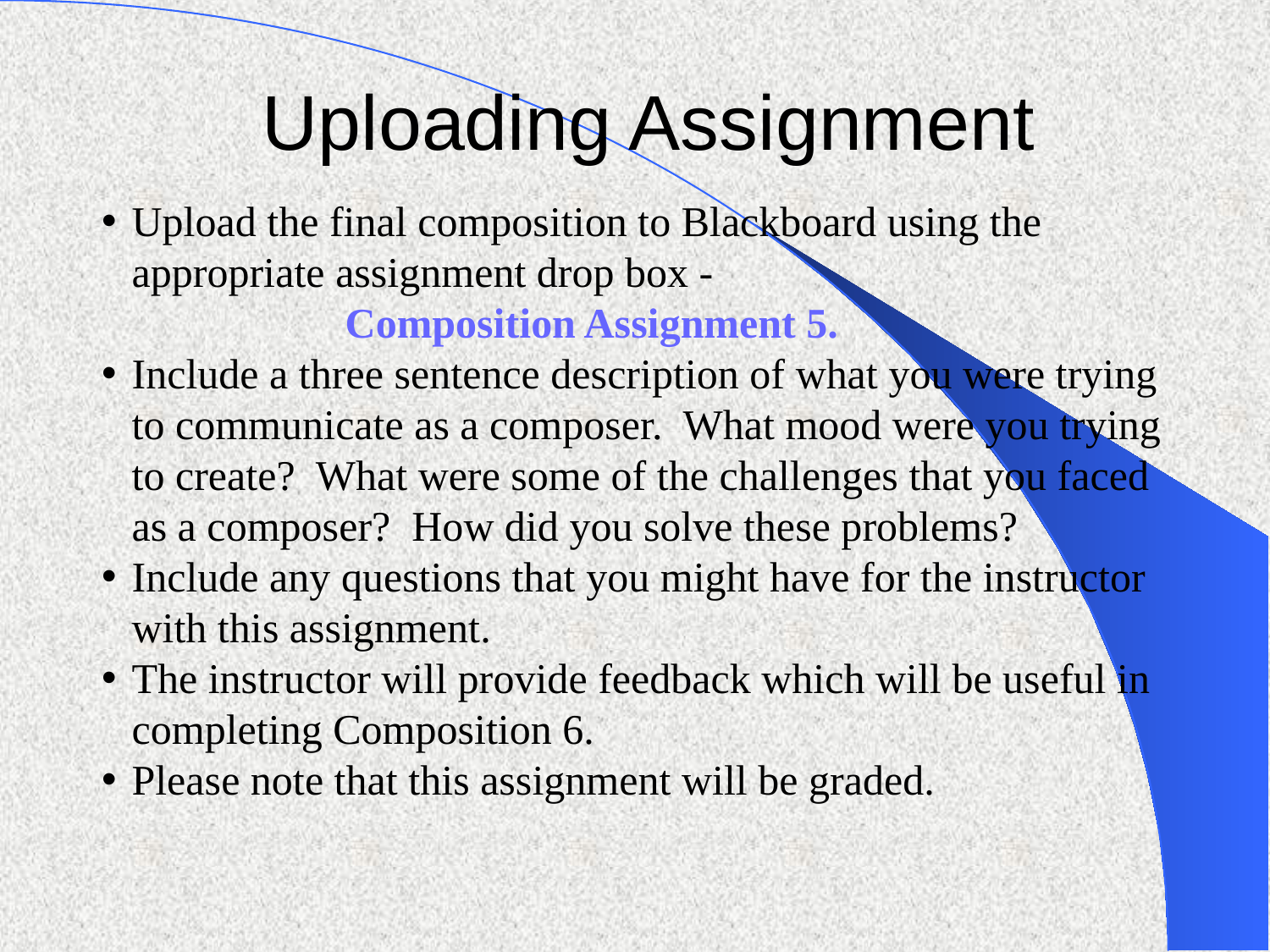

# Uploading Assignment
Upload the final composition to Blackboard using the appropriate assignment drop box -
                       Composition Assignment 5.
Include a three sentence description of what you were trying to communicate as a composer.  What mood were you trying to create?  What were some of the challenges that you faced as a composer?  How did you solve these problems?
Include any questions that you might have for the instructor with this assignment.
The instructor will provide feedback which will be useful in completing Composition 6.
Please note that this assignment will be graded.